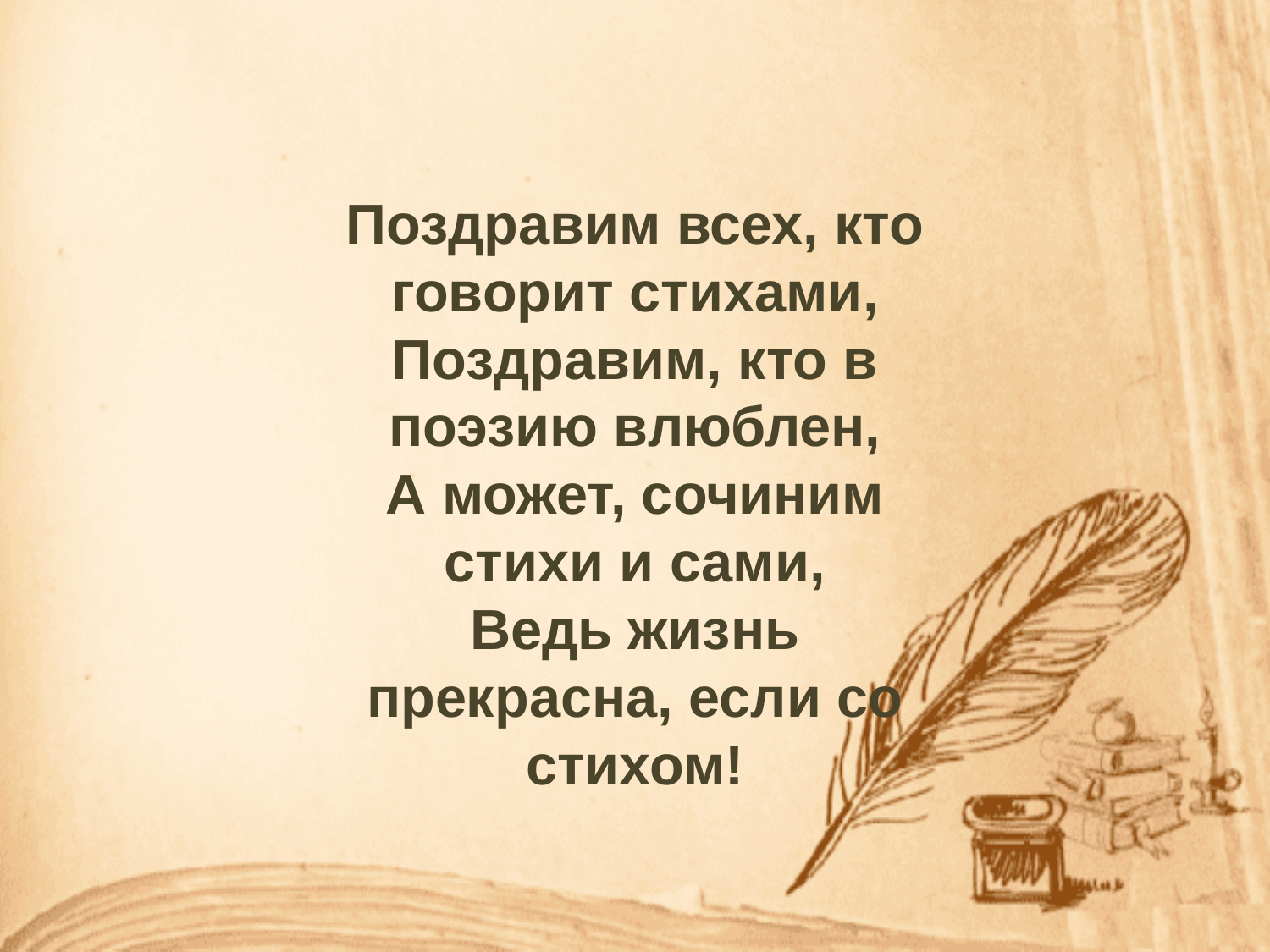

Поздравим всех, кто говорит стихами,
Поздравим, кто в поэзию влюблен,
А может, сочиним стихи и сами,
Ведь жизнь прекрасна, если со стихом!